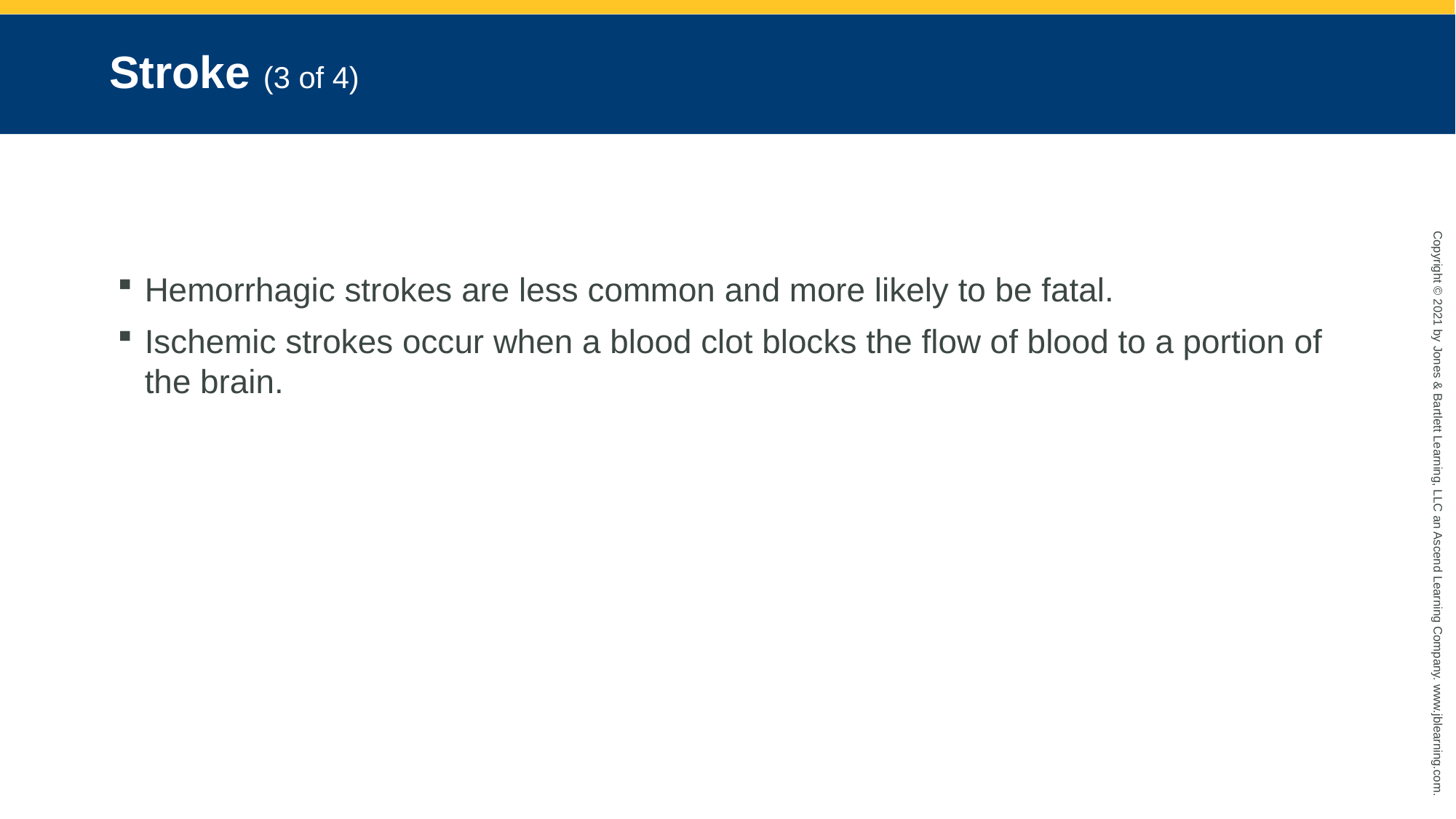

# Stroke (3 of 4)
Hemorrhagic strokes are less common and more likely to be fatal.
Ischemic strokes occur when a blood clot blocks the flow of blood to a portion of the brain.